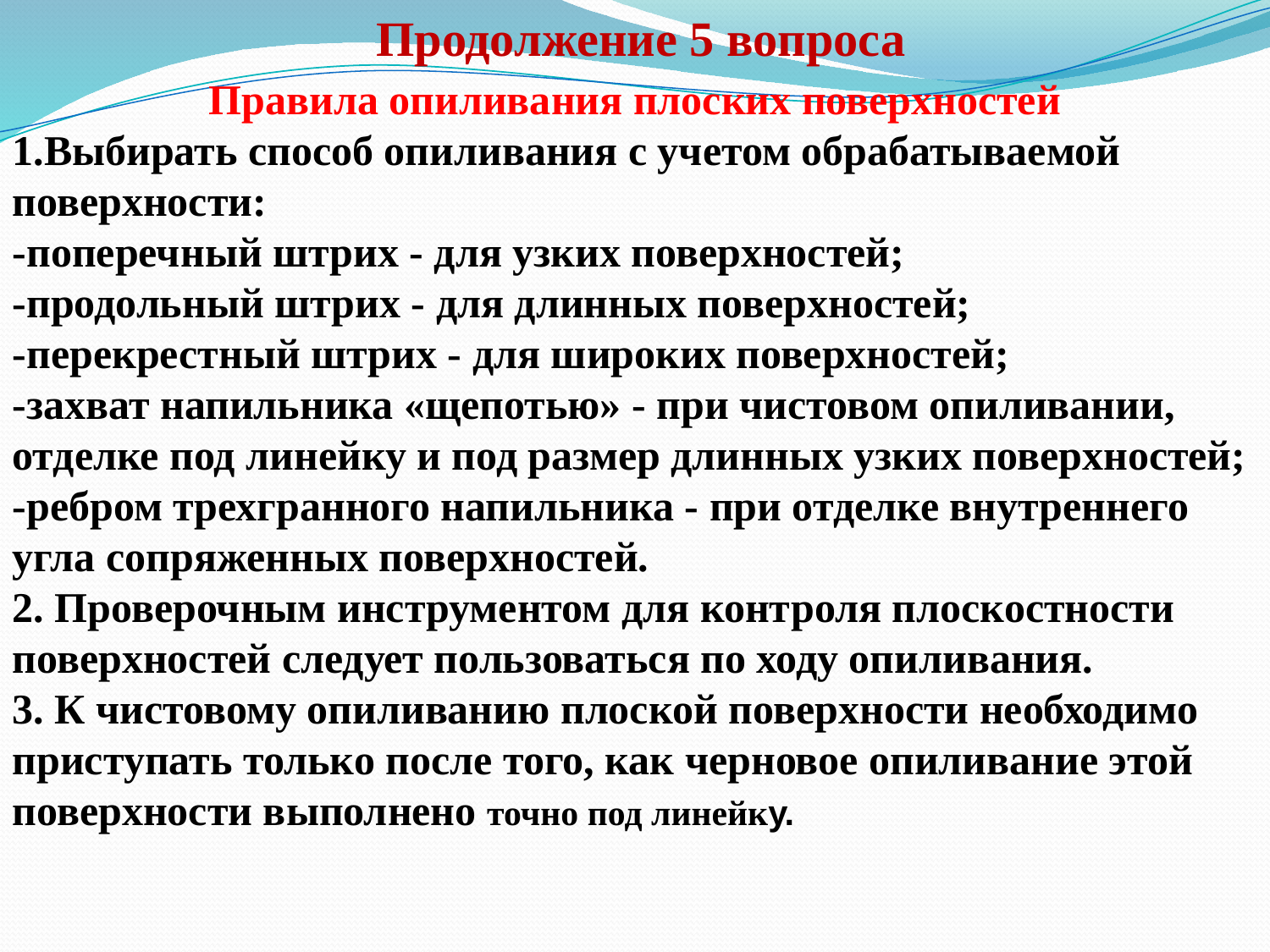

# Продолжение 5 вопроса
Правила опиливания плоских поверхностей
1.Выбирать способ опиливания с учетом обрабатываемой поверхности:
-поперечный штрих - для узких поверхностей;
-продольный штрих - для длинных поверхностей;
-перекрестный штрих - для широких поверхностей;
-захват напильника «щепотью» - при чистовом опиливании, отделке под линейку и под размер длинных узких поверхностей;
-ребром трехгранного напильника - при отделке внутреннего угла сопряженных поверхностей.
2. Проверочным инструментом для контроля плоскостности поверхностей следует пользоваться по ходу опиливания.
3. К чистовому опиливанию плоской поверхности необходимо приступать только после того, как черновое опиливание этой поверхности выполнено точно под линейку.